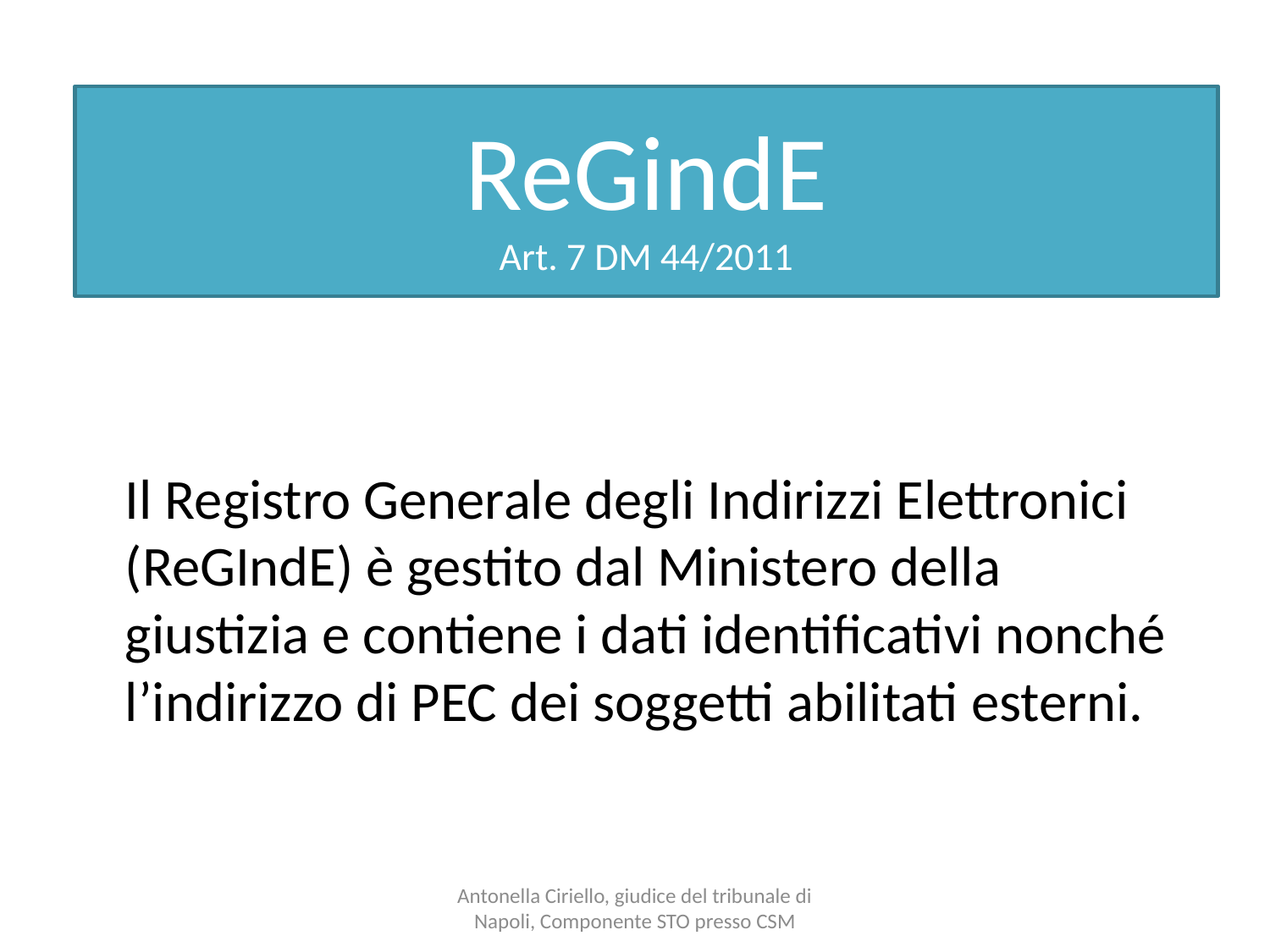

# ReGindE Art. 7 DM 44/2011
	Il Registro Generale degli Indirizzi Elettronici (ReGIndE) è gestito dal Ministero della giustizia e contiene i dati identificativi nonché l’indirizzo di PEC dei soggetti abilitati esterni.
Antonella Ciriello, giudice del tribunale di Napoli, Componente STO presso CSM